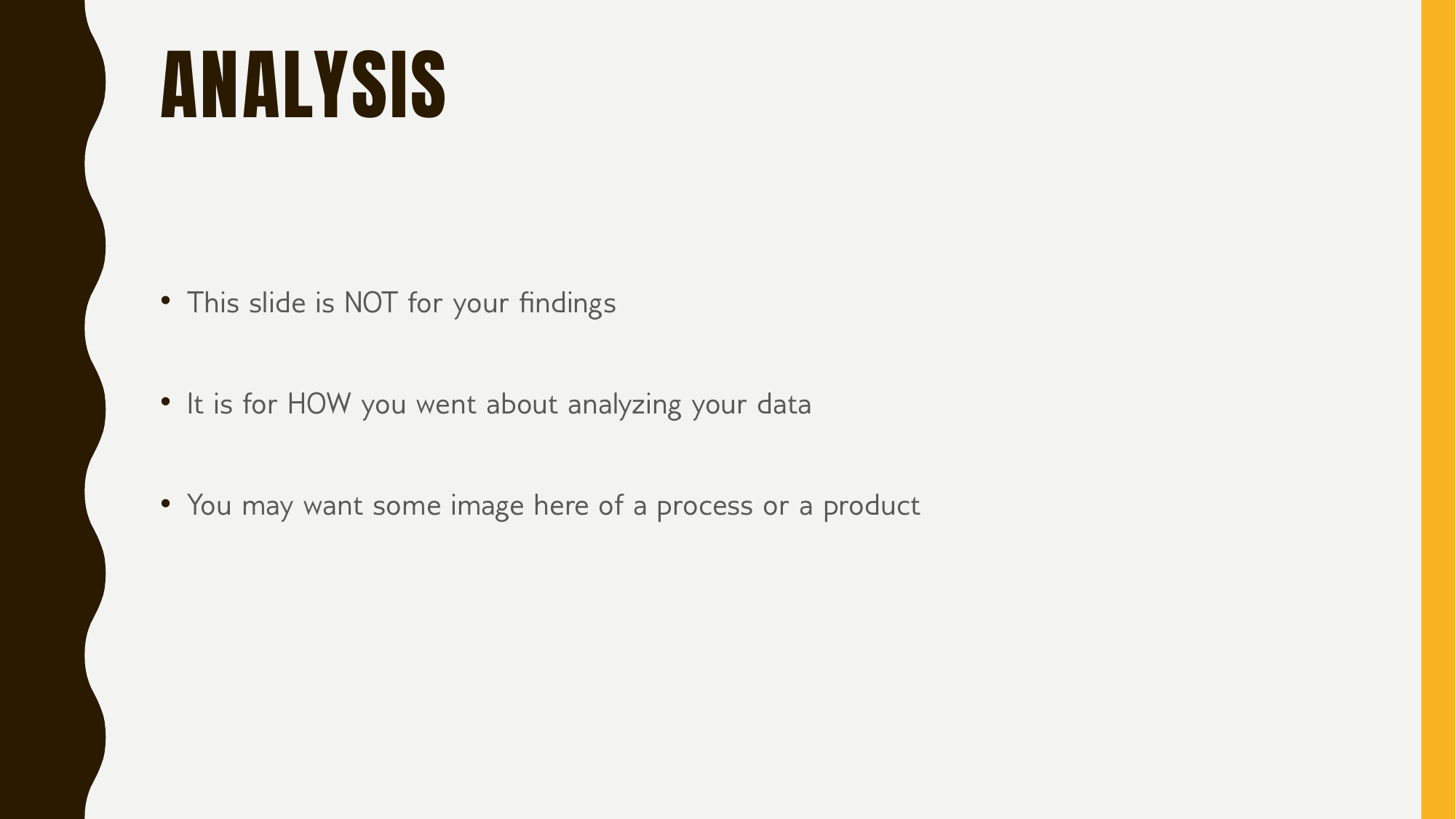

# ANALYSIS
This slide is NOT for your findings

It is for HOW you went about analyzing your data

You may want some image here of a process or a product